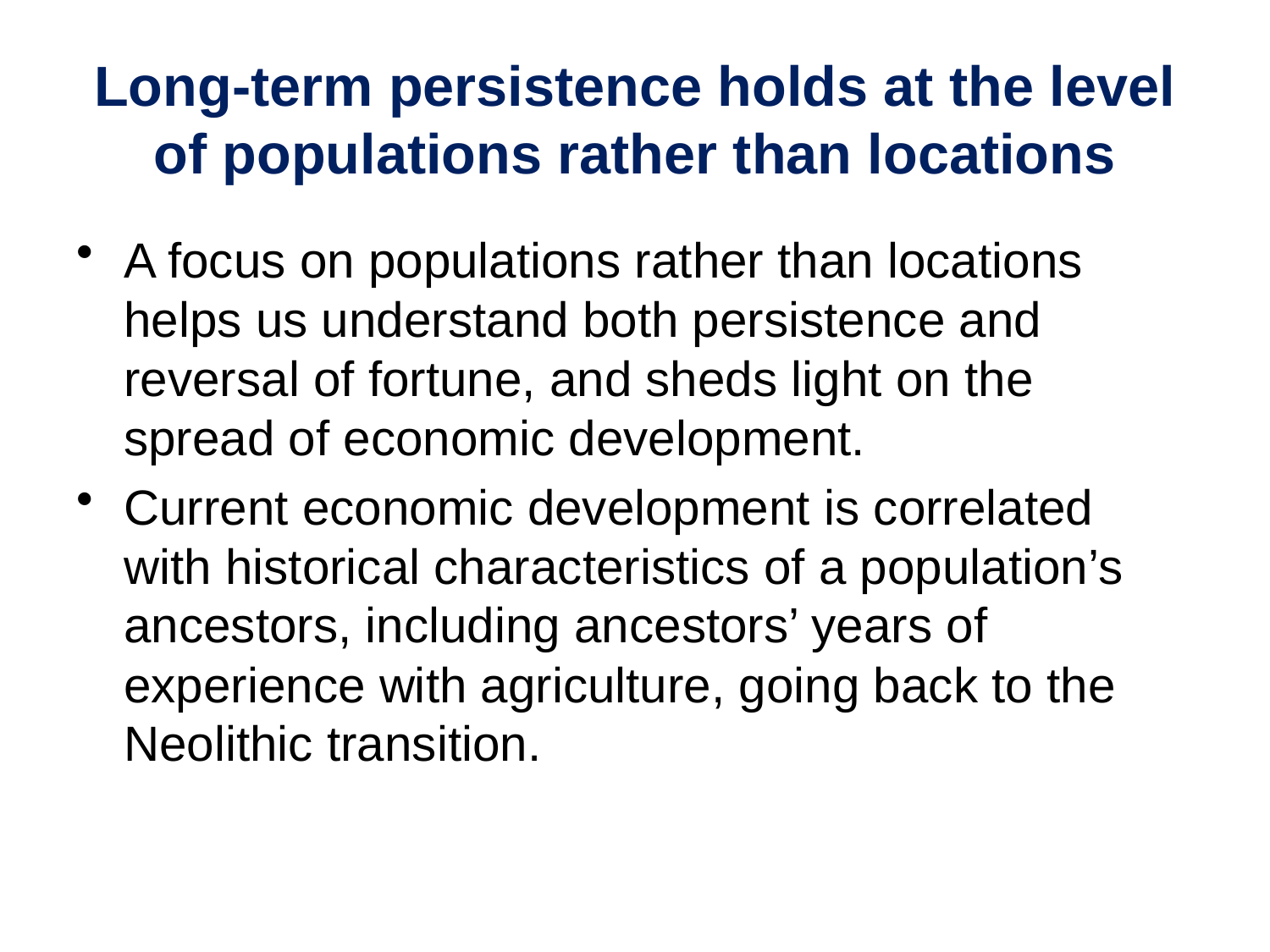

# Long-term persistence holds at the level of populations rather than locations
A focus on populations rather than locations helps us understand both persistence and reversal of fortune, and sheds light on the spread of economic development.
Current economic development is correlated with historical characteristics of a population’s ancestors, including ancestors’ years of experience with agriculture, going back to the Neolithic transition.